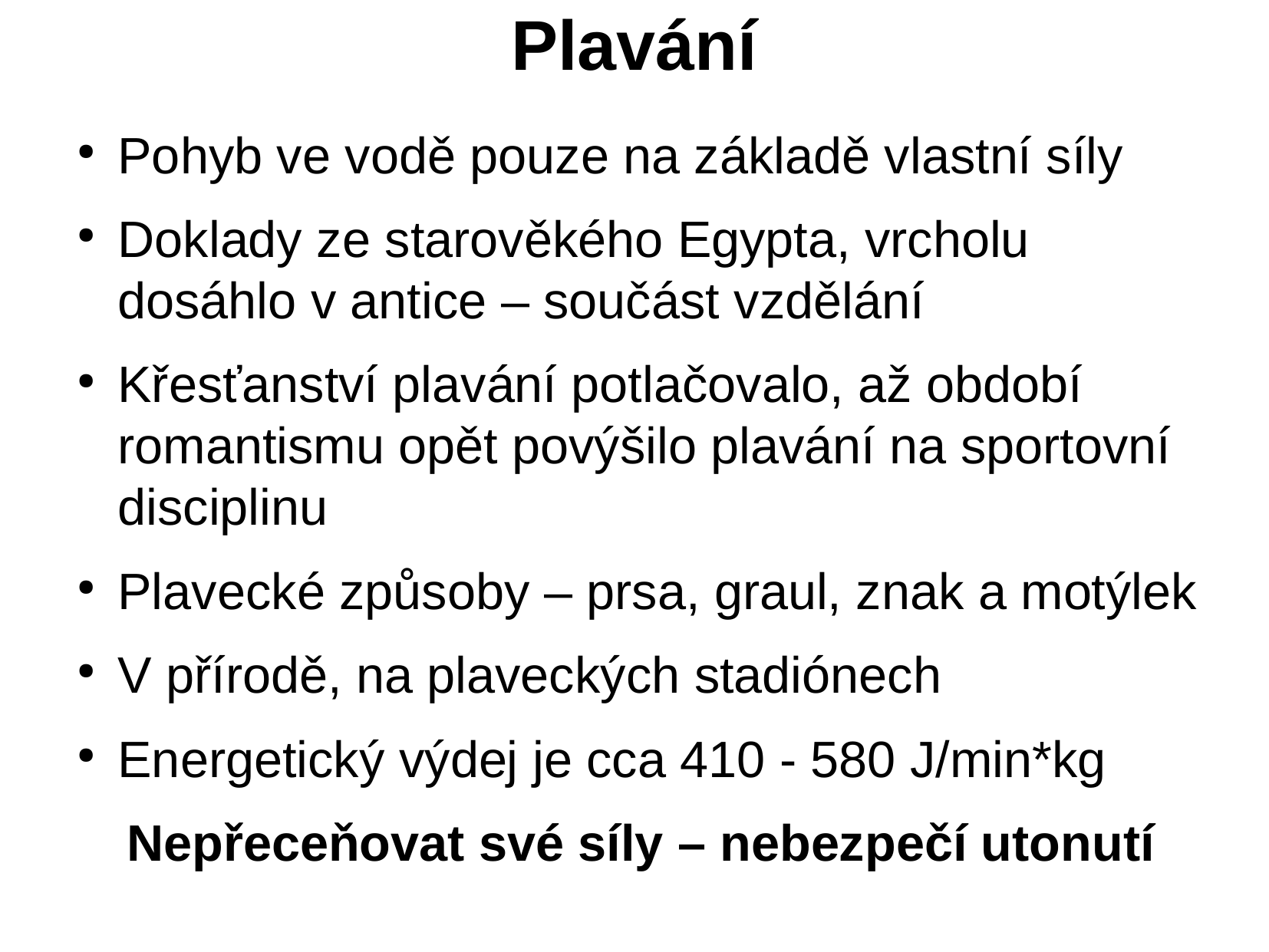

# Plavání
Pohyb ve vodě pouze na základě vlastní síly
Doklady ze starověkého Egypta, vrcholu dosáhlo v antice – součást vzdělání
Křesťanství plavání potlačovalo, až období romantismu opět povýšilo plavání na sportovní disciplinu
Plavecké způsoby – prsa, graul, znak a motýlek
V přírodě, na plaveckých stadiónech
Energetický výdej je cca 410 - 580 J/min*kg
Nepřeceňovat své síly – nebezpečí utonutí